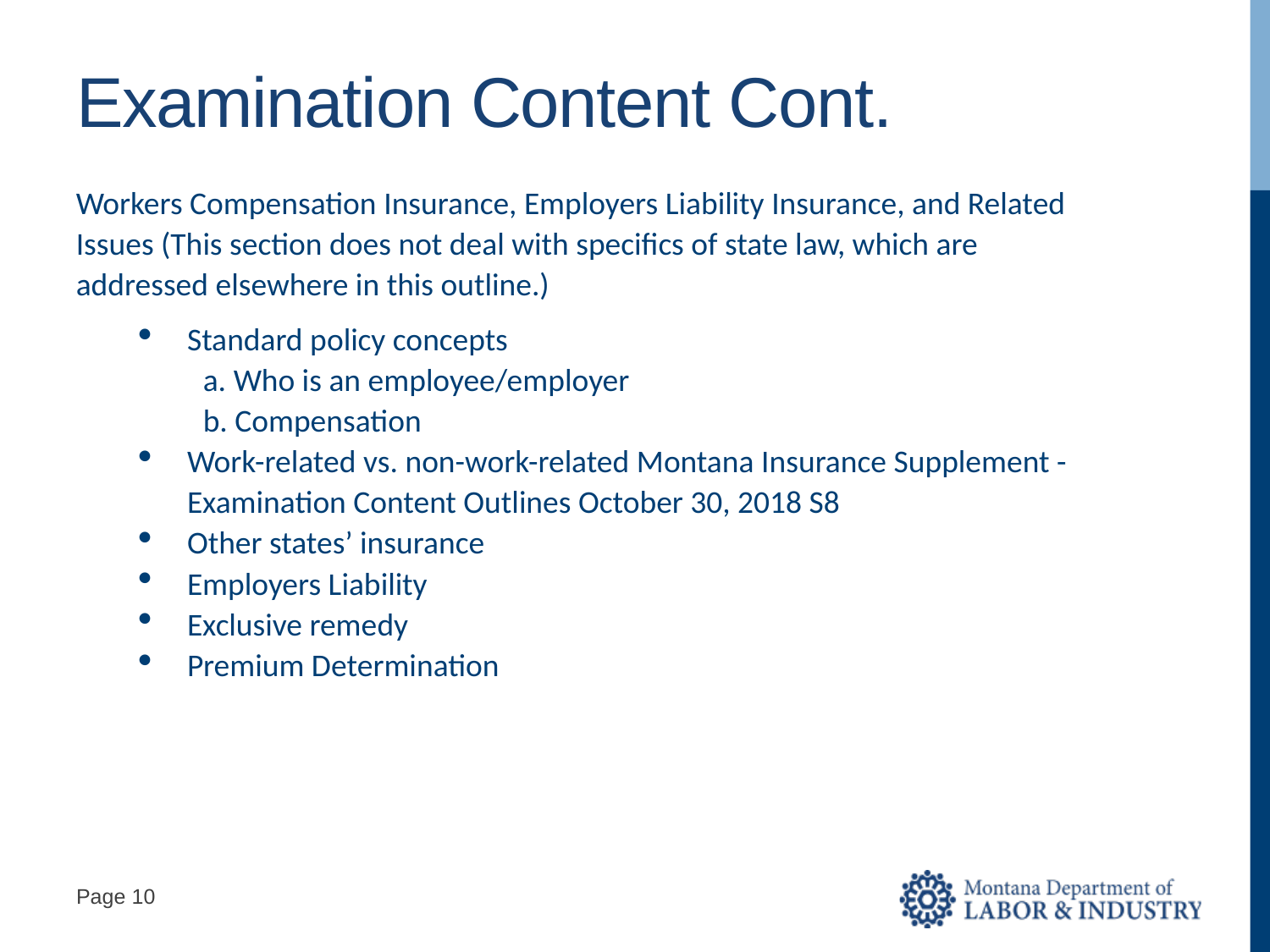

# Examination Content Cont.
Workers Compensation Insurance, Employers Liability Insurance, and Related Issues (This section does not deal with specifics of state law, which are addressed elsewhere in this outline.)
Standard policy concepts
a. Who is an employee/employer
b. Compensation
Work-related vs. non-work-related Montana Insurance Supplement - Examination Content Outlines October 30, 2018 S8
Other states’ insurance
Employers Liability
Exclusive remedy
Premium Determination
Page 10